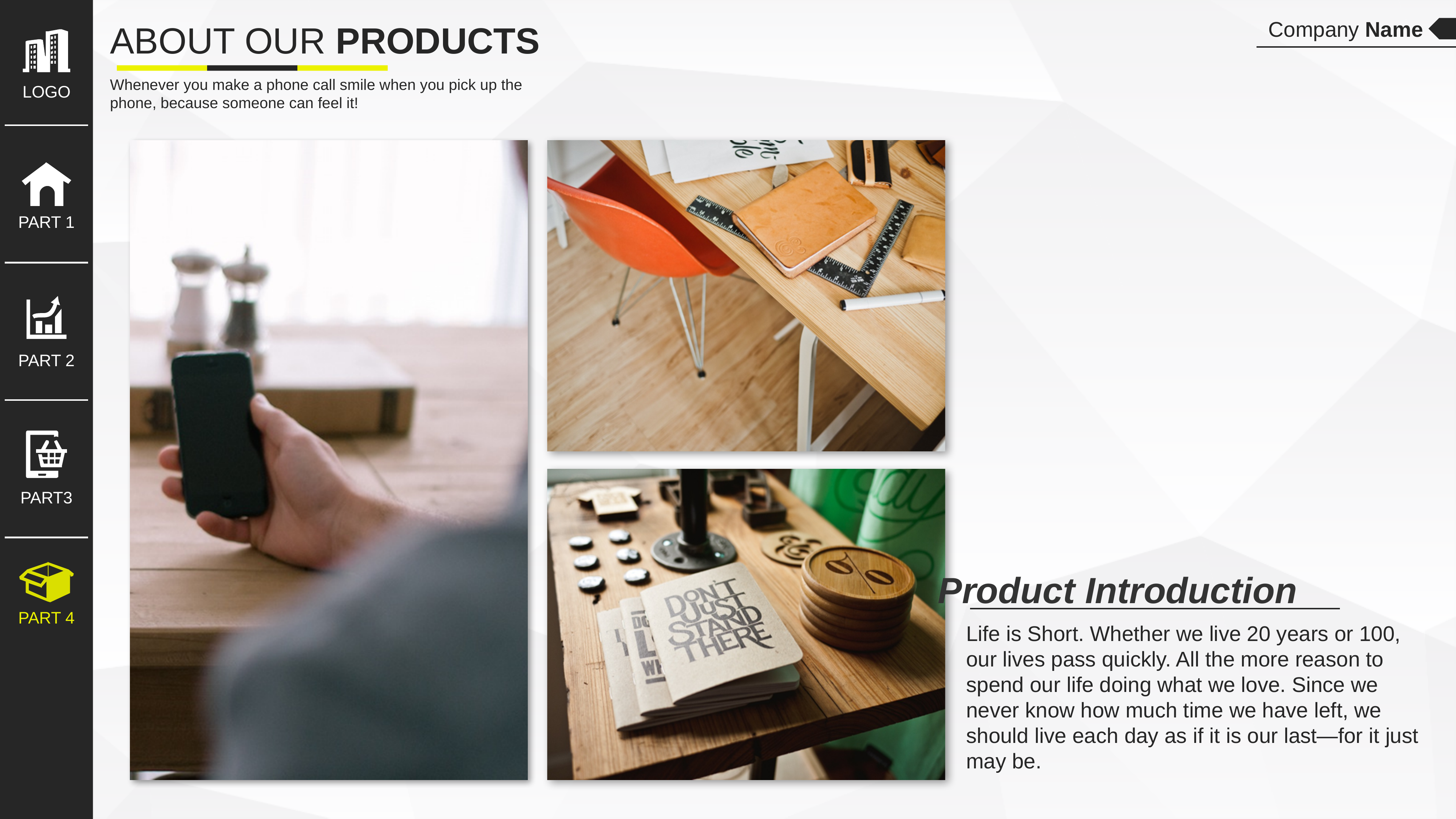

LOGO

PART 1

PART 2

PART3

PART 4
Company Name

ABOUT OUR PRODUCTS

Whenever you make a phone call smile when you pick up the phone, because someone can feel it!

Product Introduction

Life is Short. Whether we live 20 years or 100, our lives pass quickly. All the more reason to spend our life doing what we love. Since we never know how much time we have left, we should live each day as if it is our last—for it just may be.